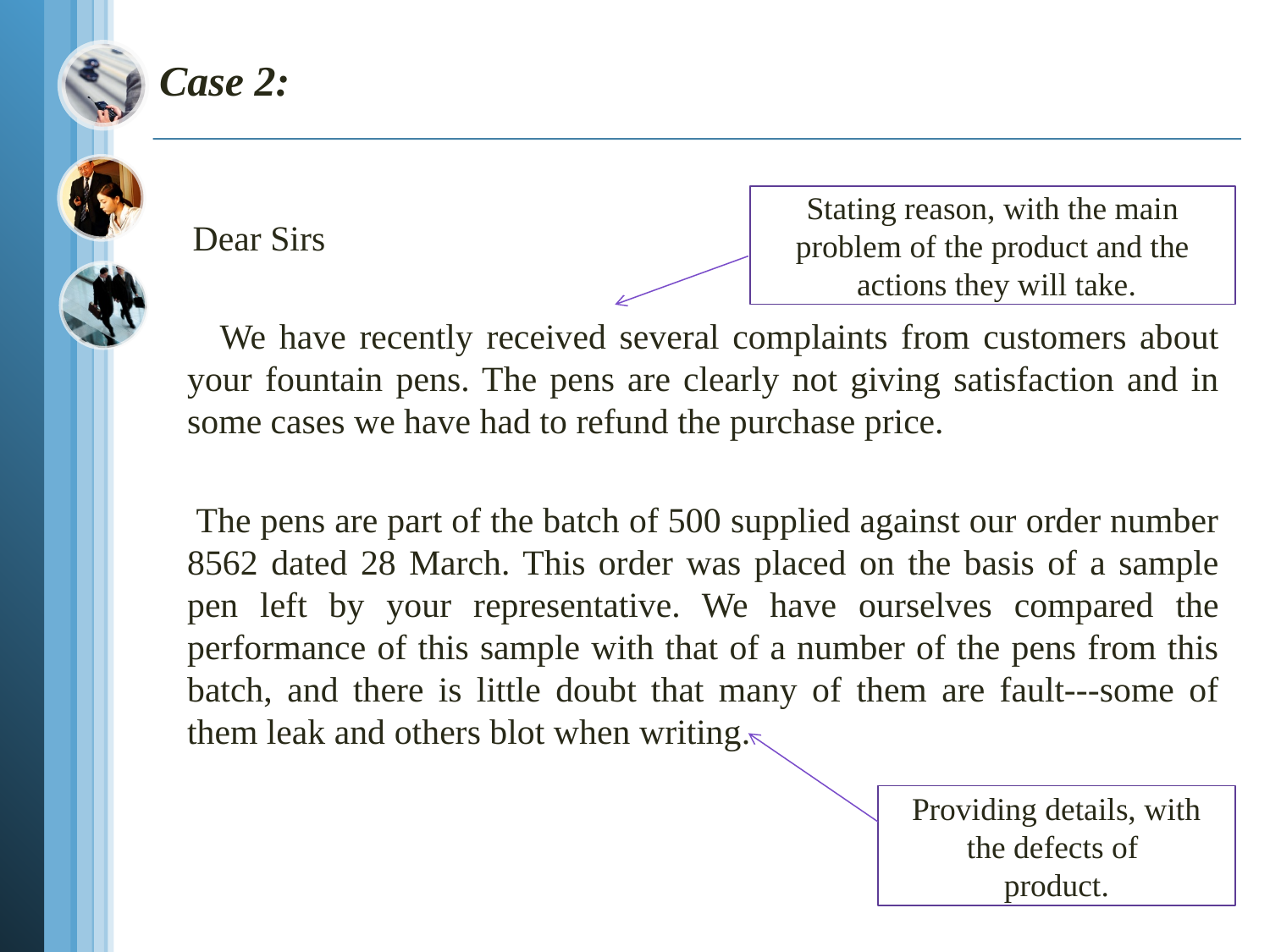

# Case 2:

      Dear Sirs

      We have recently received several complaints from customers about your fountain pens. The pens are clearly not giving satisfaction and in some cases we have had to refund the purchase price.

      The pens are part of the batch of 500 supplied against our order number 8562 dated 28 March. This order was placed on the basis of a sample pen left by your representative. We have ourselves compared the performance of this sample with that of a number of the pens from this batch, and there is little doubt that many of them are fault---some of them leak and others blot when writing.
Stating reason, with the main
 problem of the product and the
 actions they will take.
Providing details, with the defects of
 product.